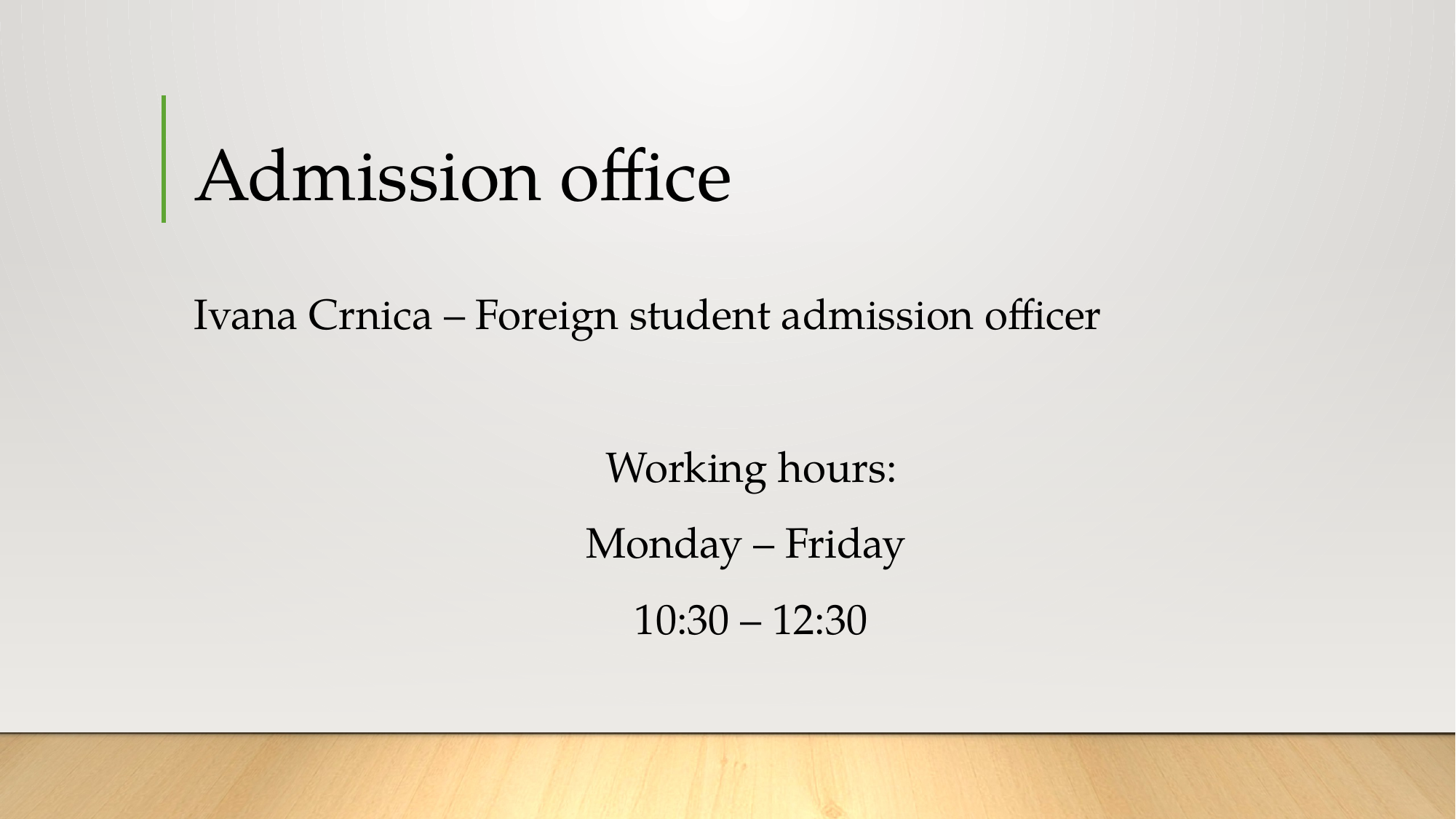

# Admission office
Ivana Crnica – Foreign student admission officer

Working hours:
Monday – Friday
10:30 – 12:30